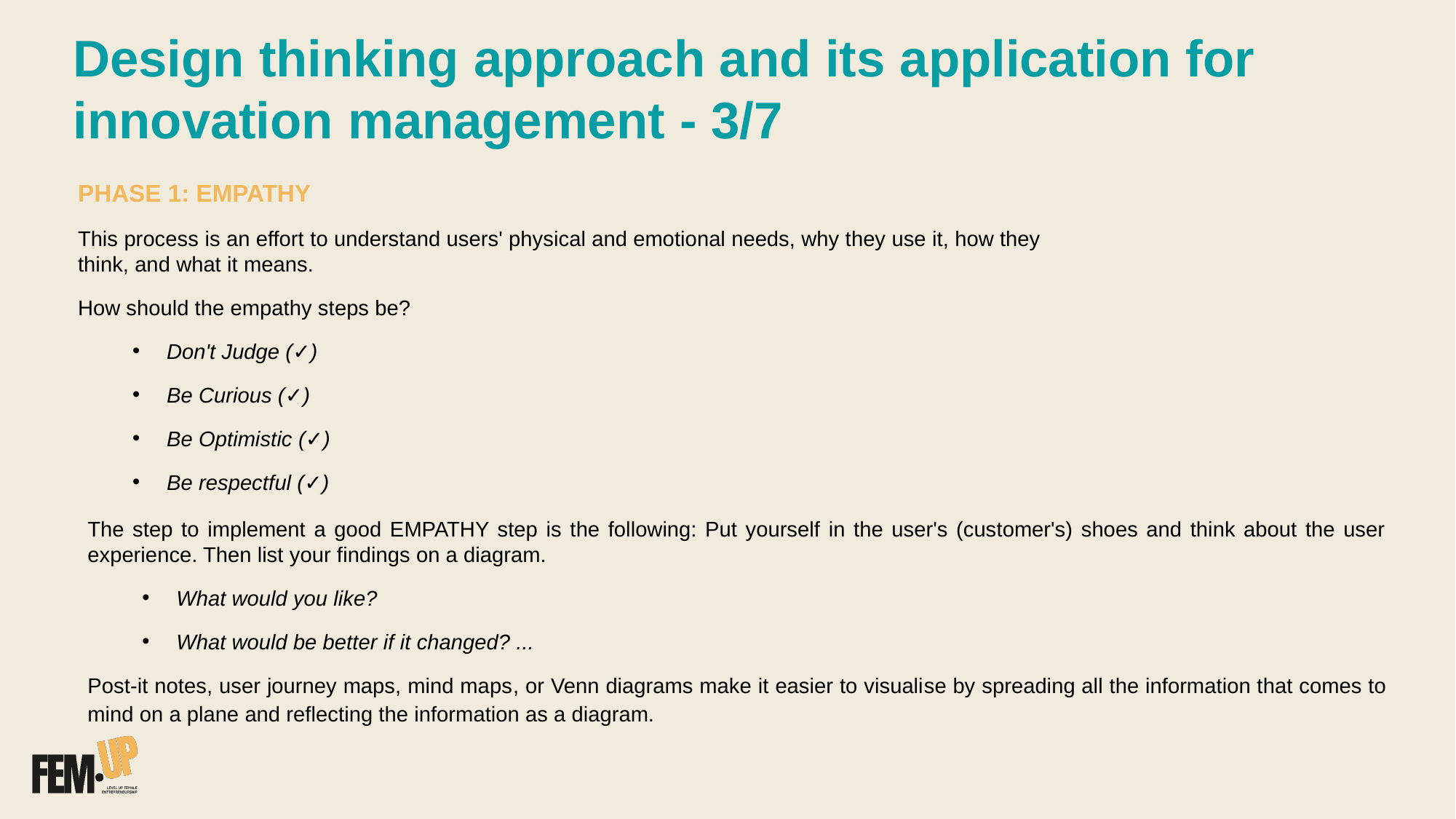

Design thinking approach and its application for
innovation management ​- 3/7
PHASE 1: EMPATHY​
This process is an effort to understand users' physical and emotional needs, why they use it, how they think, and what it means. ​
​How should the empathy steps be? ​
Don't Judge (✓) ​
Be Curious (✓) ​
Be Optimistic (✓)​
Be respectful (✓)

The step to implement a good EMPATHY step is the following: Put yourself in the user's (customer's) shoes and think about the user experience. Then list your findings on a diagram.​
What would you like? ​
What would be better if it changed? ...​
Post-it notes, user journey maps, mind maps, or Venn diagrams make it easier to visualise by spreading all the information that comes to mind on a plane and reflecting the information as a diagram.​